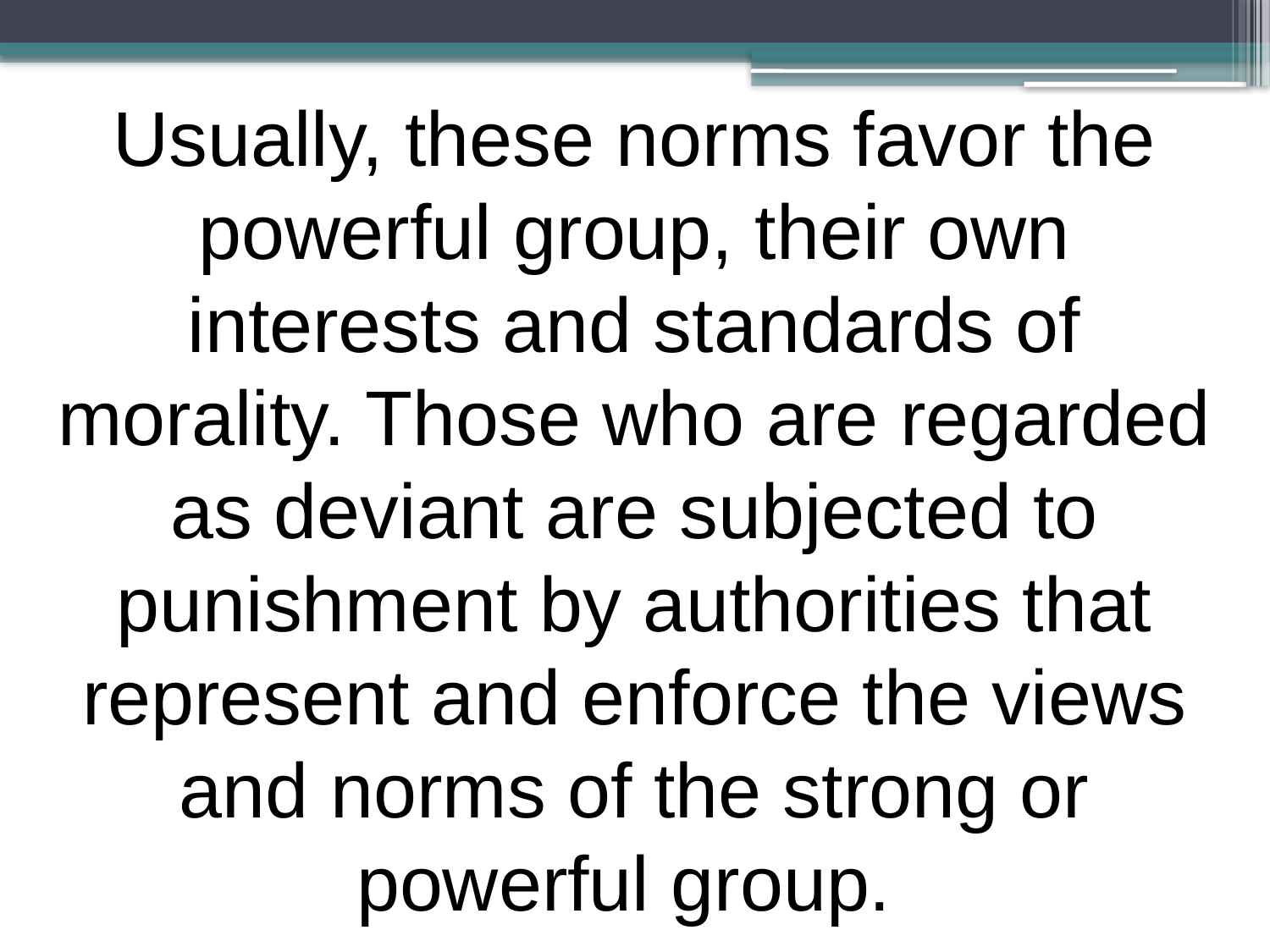

Usually, these norms favor the powerful group, their own interests and standards of morality. Those who are regarded as deviant are subjected to punishment by authorities that represent and enforce the views and norms of the strong or powerful group.